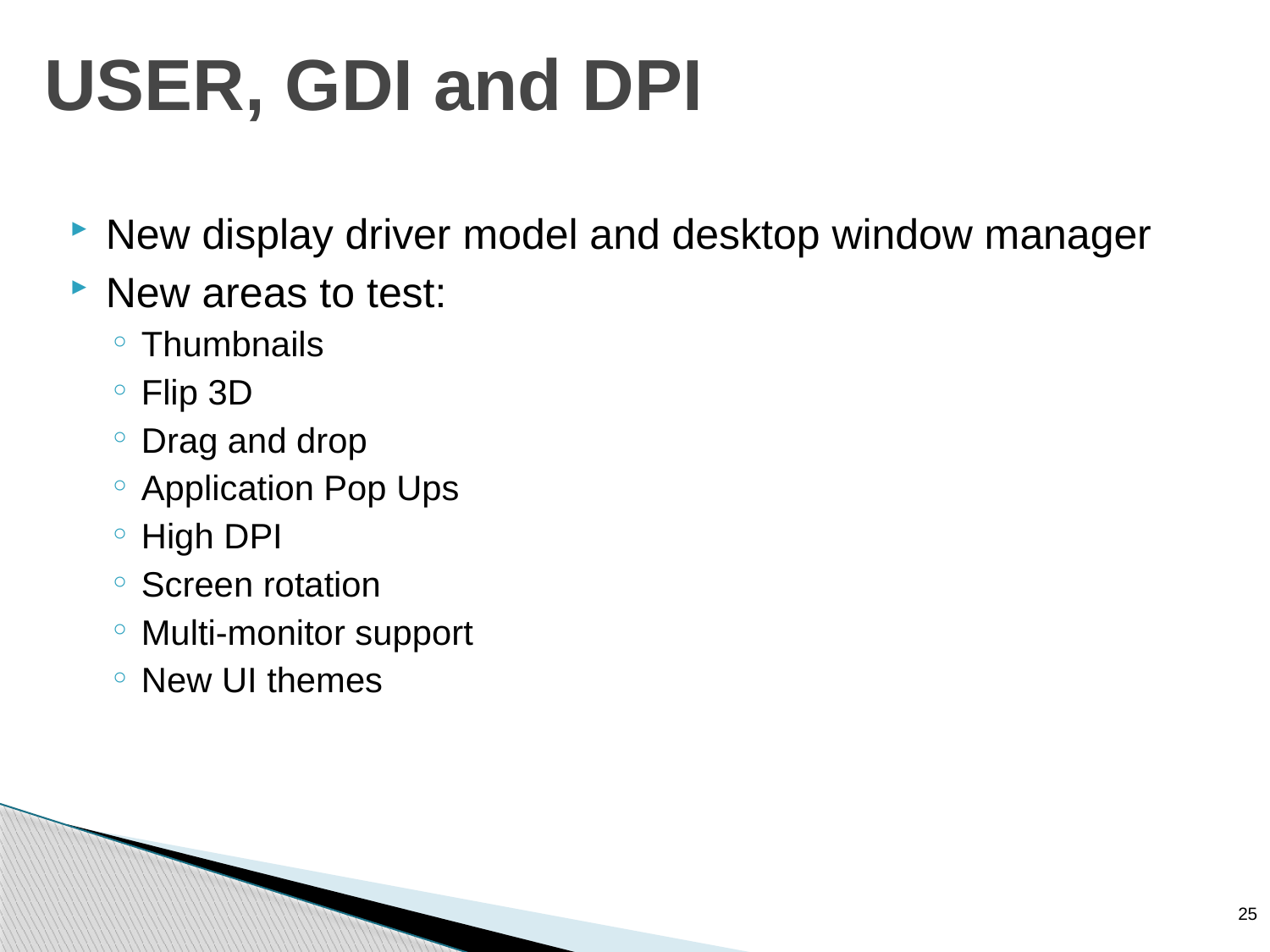

# USER, GDI and DPI
New display driver model and desktop window manager
New areas to test:
Thumbnails
Flip 3D
Drag and drop
Application Pop Ups
High DPI
Screen rotation
Multi-monitor support
New UI themes
25